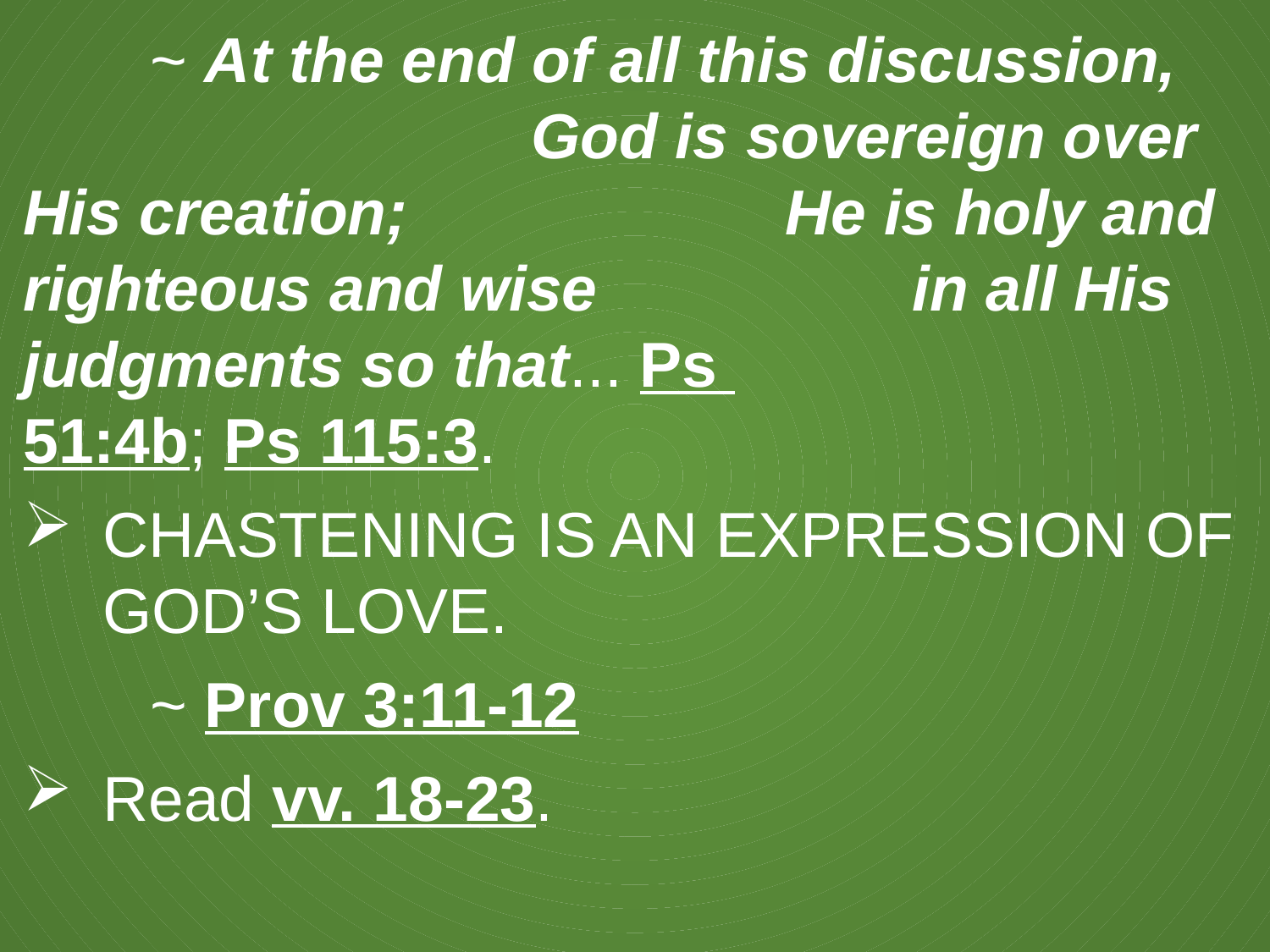

~ At the end of all this discussion, 				God is sovereign over His creation; 			He is holy and righteous and wise 			in all His judgments so that... Ps 				51:4b; Ps 115:3.
CHASTENING IS AN EXPRESSION OF GOD’S LOVE.
	~ Prov 3:11-12
Read vv. 18-23.